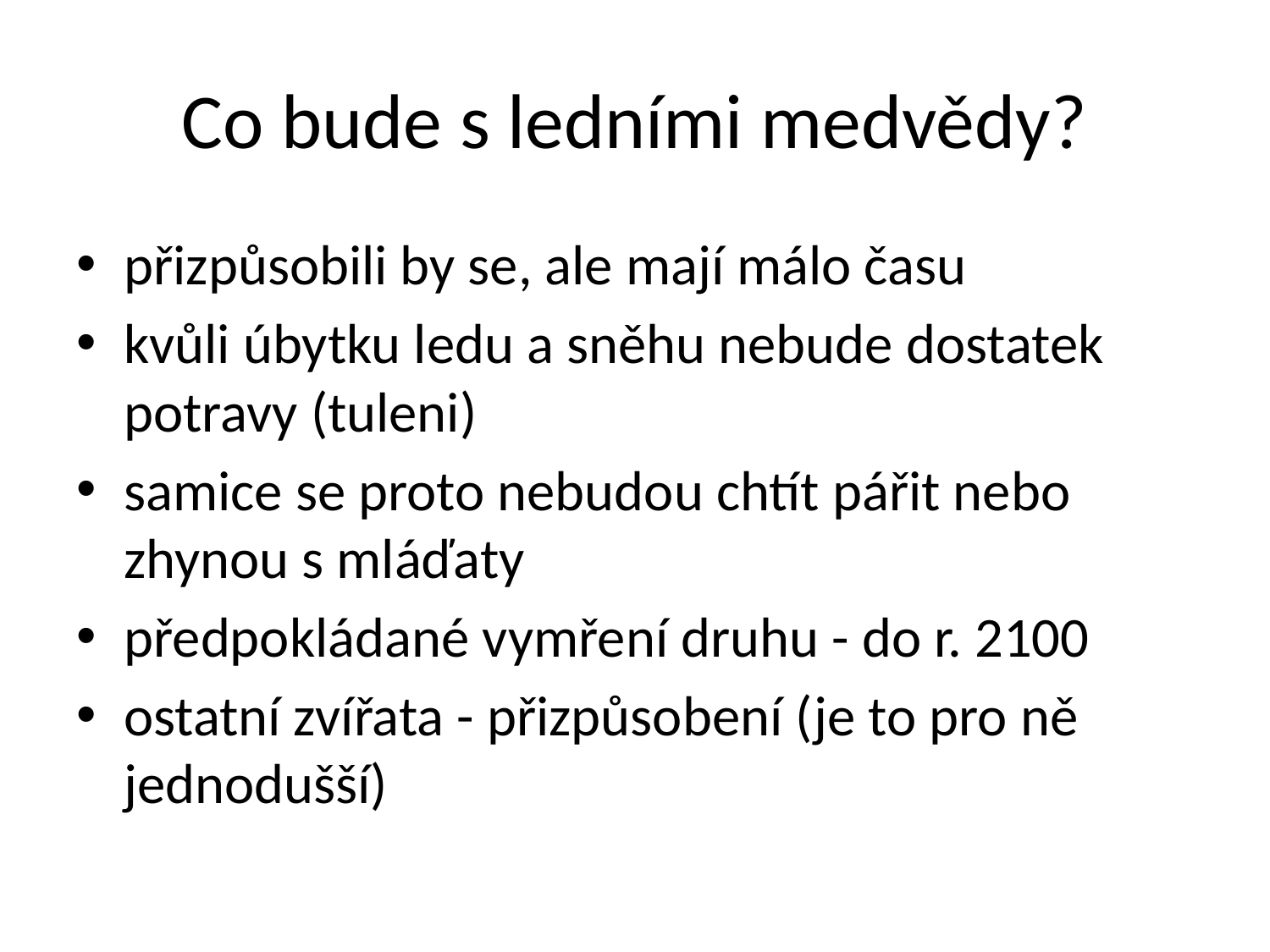

# Co bude s ledními medvědy?
přizpůsobili by se, ale mají málo času
kvůli úbytku ledu a sněhu nebude dostatek potravy (tuleni)
samice se proto nebudou chtít pářit nebo zhynou s mláďaty
předpokládané vymření druhu - do r. 2100
ostatní zvířata - přizpůsobení (je to pro ně jednodušší)